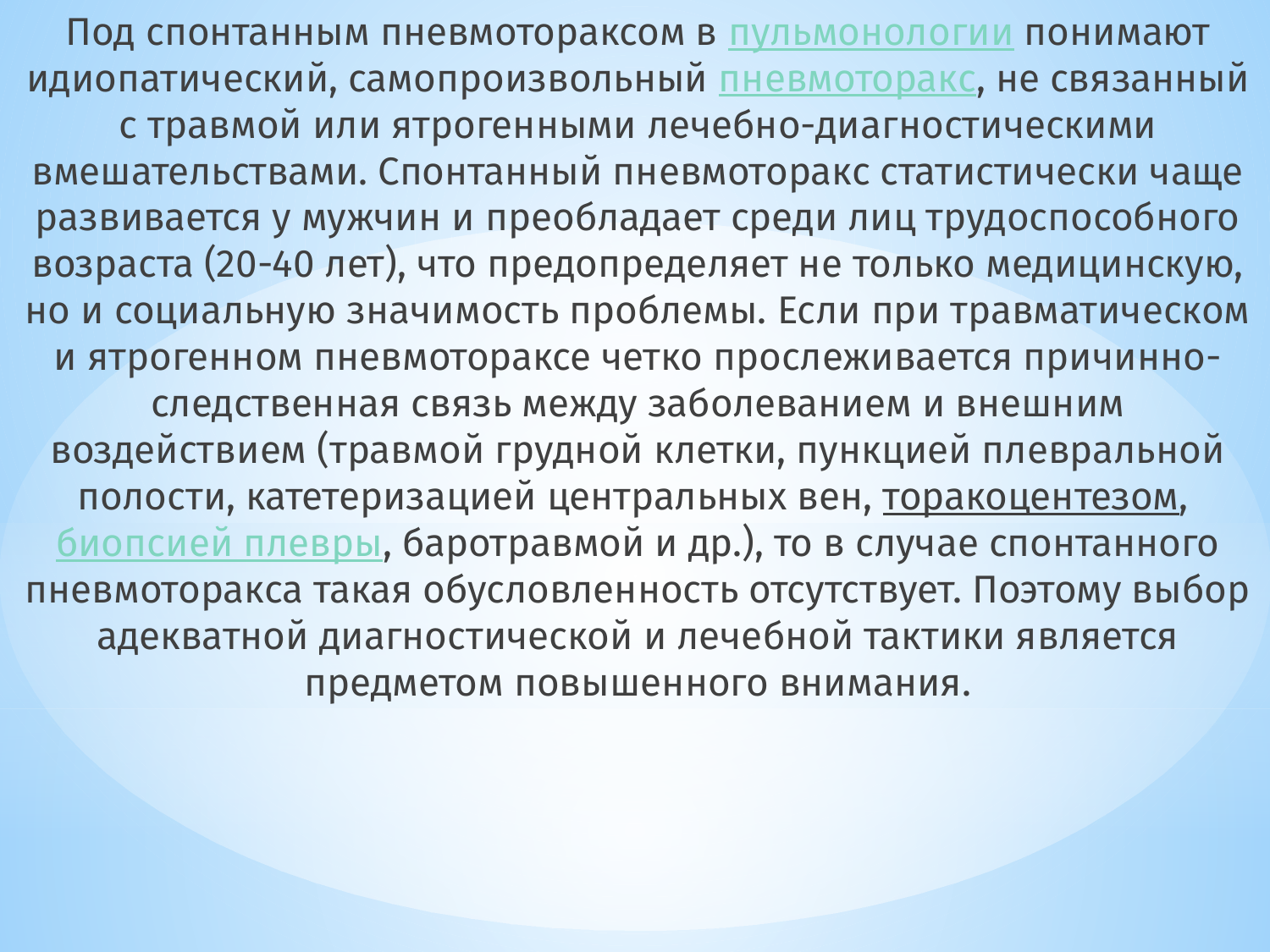

Под спонтанным пневмотораксом в пульмонологии понимают идиопатический, самопроизвольный пневмоторакс, не связанный с травмой или ятрогенными лечебно-диагностическими вмешательствами. Спонтанный пневмоторакс статистически чаще развивается у мужчин и преобладает среди лиц трудоспособного возраста (20-40 лет), что предопределяет не только медицинскую, но и социальную значимость проблемы. Если при травматическом и ятрогенном пневмотораксе четко прослеживается причинно-следственная связь между заболеванием и внешним воздействием (травмой грудной клетки, пункцией плевральной полости, катетеризацией центральных вен, торакоцентезом, биопсией плевры, баротравмой и др.), то в случае спонтанного пневмоторакса такая обусловленность отсутствует. Поэтому выбор адекватной диагностической и лечебной тактики является предметом повышенного внимания.